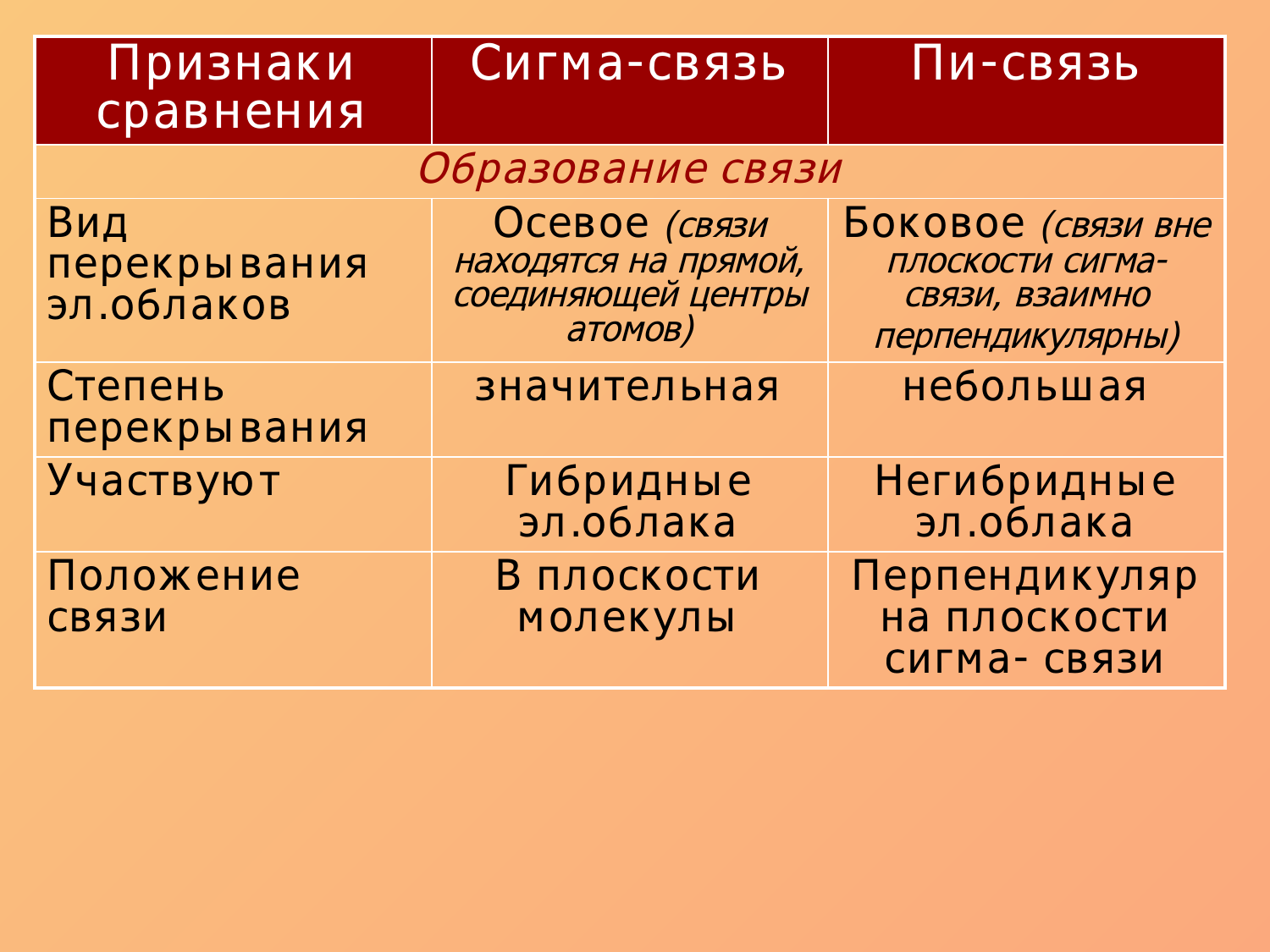

| Признаки сравнения | Сигма-связь | Пи-связь |
| --- | --- | --- |
| Образование связи |  |  |
| Вид перекрывания эл.облаков | Осевое (связи находятся на прямой, соединяющей центры атомов) | Боковое (связи вне плоскости сигма-связи, взаимно перпендикулярны) |
| Степень перекрывания | значительная | небольшая |
| Участвуют | Гибридные эл.облака | Негибридные эл.облака |
| Положение связи | В плоскости молекулы | Перпендикулярна плоскости сигма- связи |